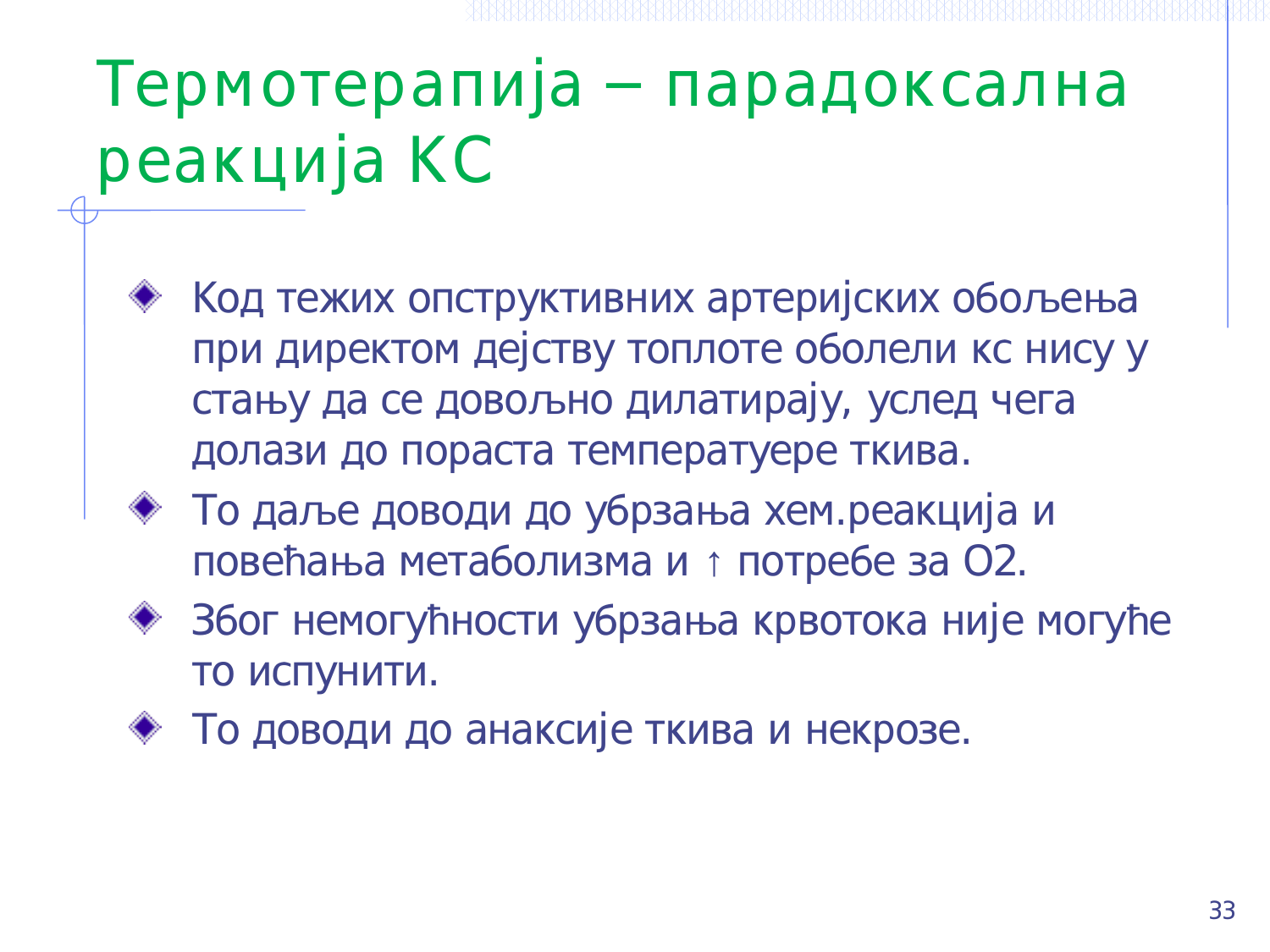

# Термотерапија – парадоксална реакција КС
Код тежих опструктивних артеријских обољења при директом дејству топлоте оболели кс нису у стању да се довољно дилатирају, услед чега долази до пораста температуере ткива.
То даље доводи до убрзања хем.реакција и повећања метаболизма и ↑ потребе за О2.
Због немогућности убрзања крвотока није могуће то испунити.
То доводи до анаксије ткива и некрозе.
33